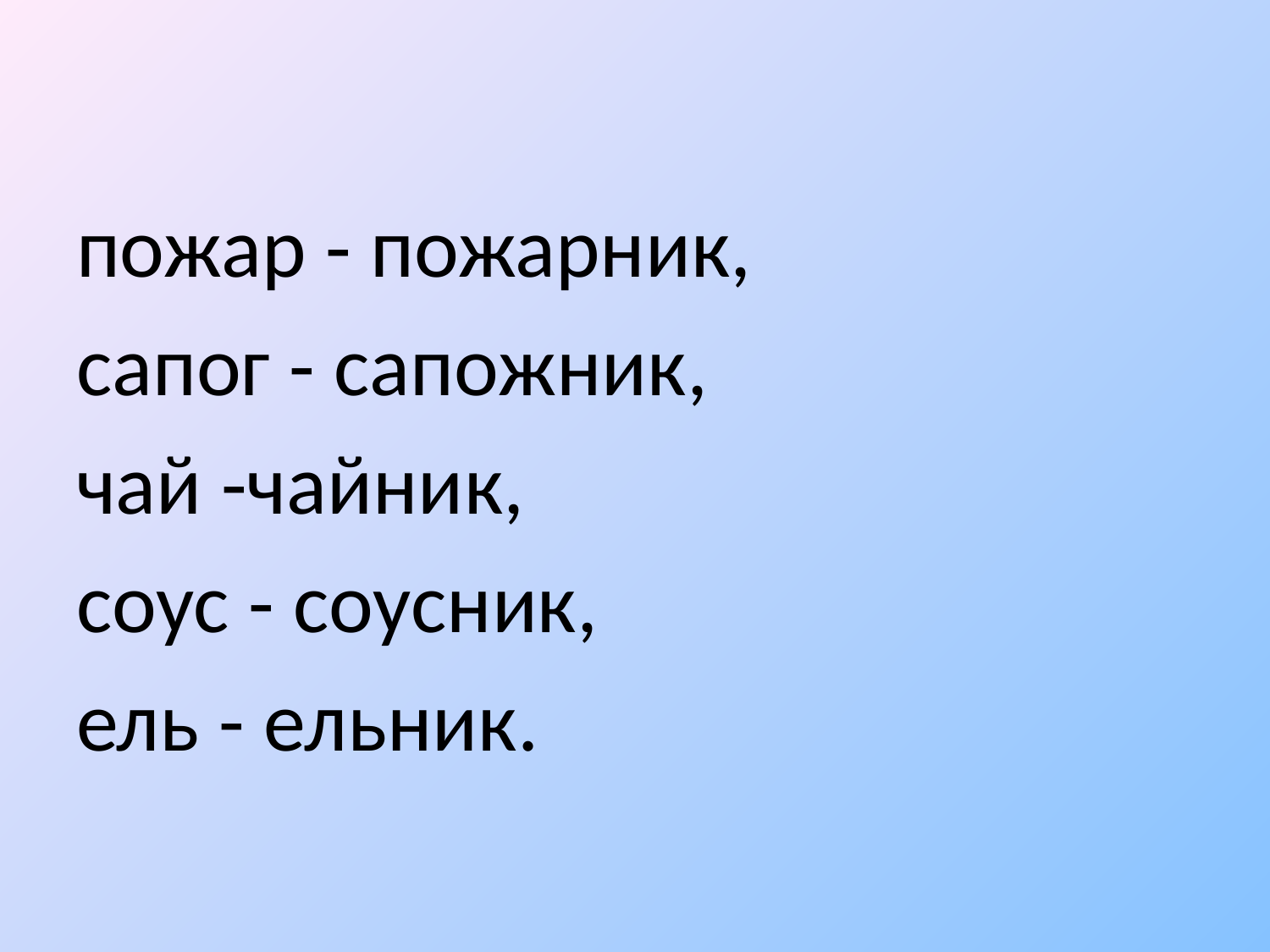

#
пожар - пожарник,
сапог - сапожник,
чай -чайник,
соус - соусник,
ель - ельник.